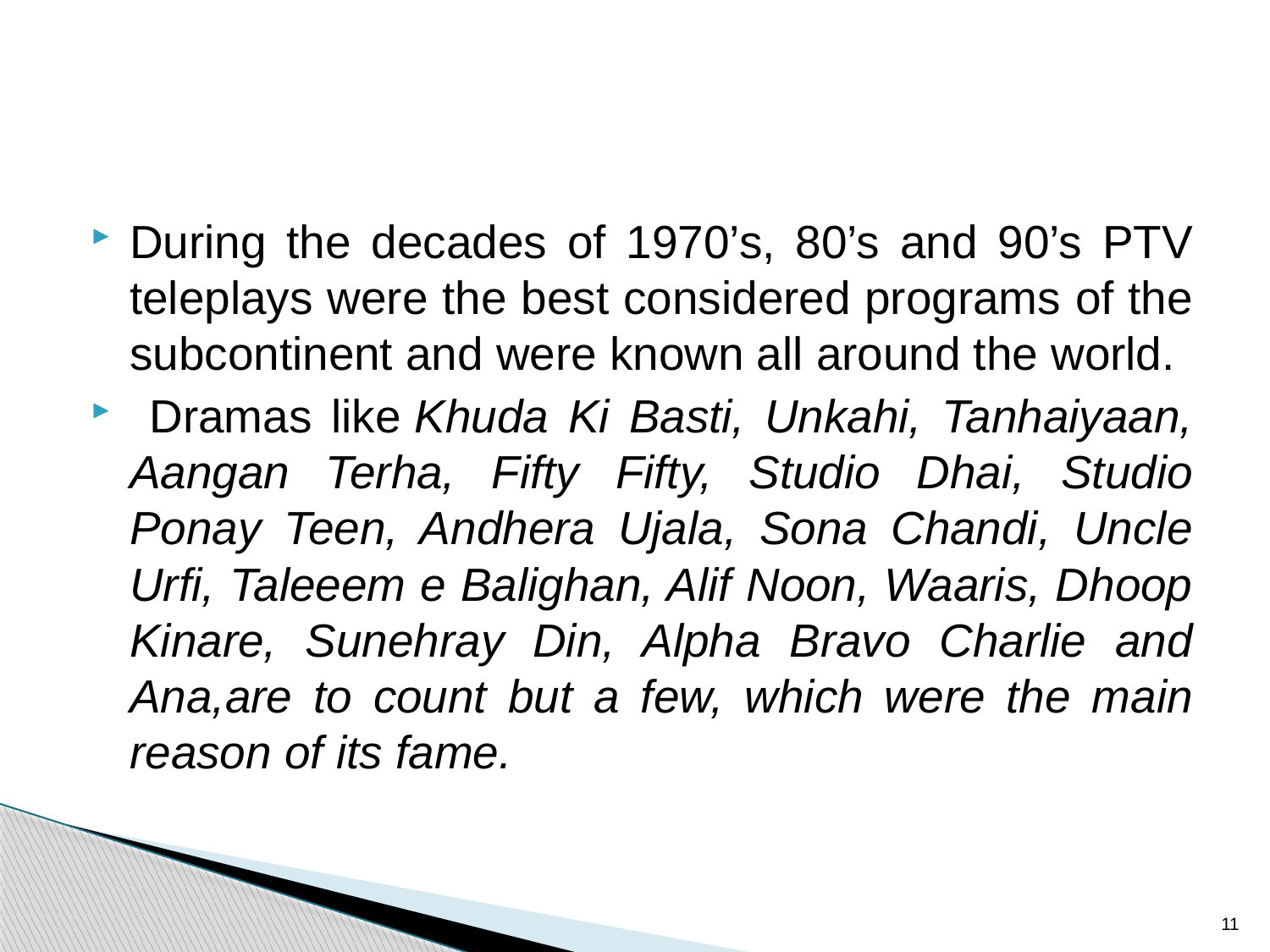

#
During the decades of 1970’s, 80’s and 90’s PTV teleplays were the best considered programs of the subcontinent and were known all around the world.
 Dramas like Khuda Ki Basti, Unkahi, Tanhaiyaan, Aangan Terha, Fifty Fifty, Studio Dhai, Studio Ponay Teen, Andhera Ujala, Sona Chandi, Uncle Urfi, Taleeem e Balighan, Alif Noon, Waaris, Dhoop Kinare, Sunehray Din, Alpha Bravo Charlie and Ana,are to count but a few, which were the main reason of its fame.
11